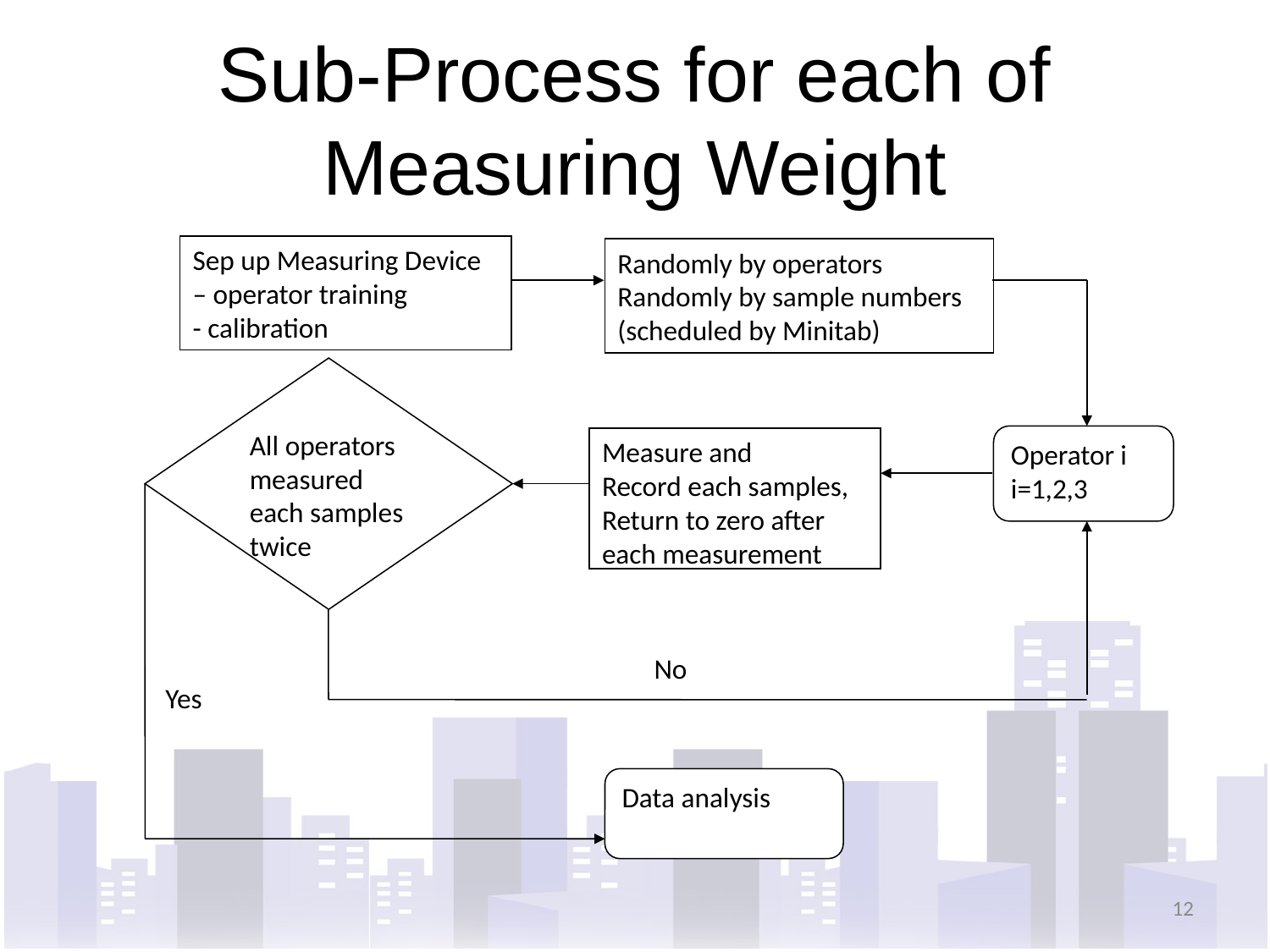

# Sub-Process for each of Measuring Weight
Sep up Measuring Device
– operator training
- calibration
Randomly by operators Randomly by sample numbers
(scheduled by Minitab)
All operators  measured each samples twice
Operator i
i=1,2,3
Measure and
Record each samples,
Return to zero after each measurement
No
Yes
Data analysis
12